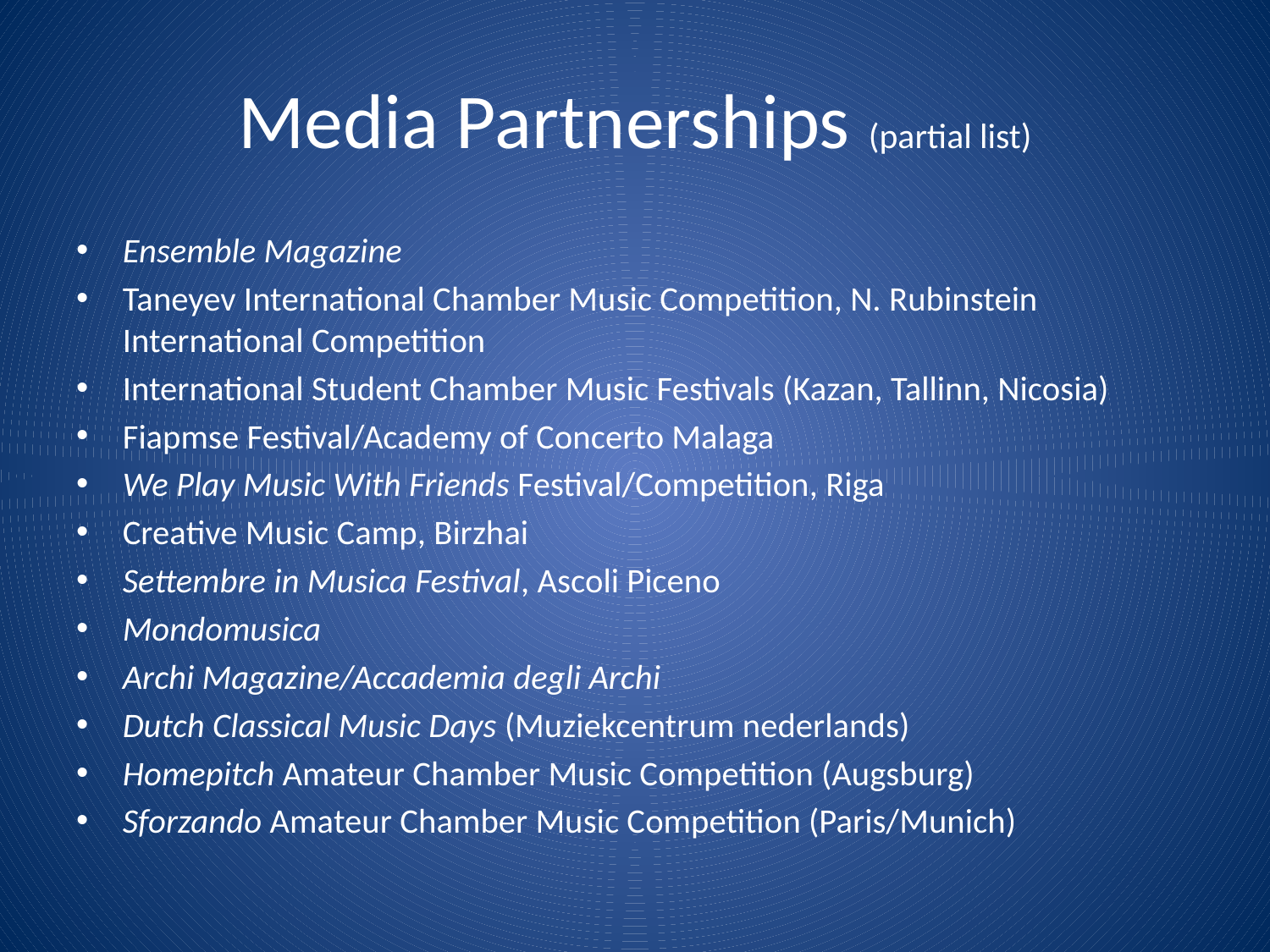

# Media Partnerships (partial list)
Ensemble Magazine
Taneyev International Chamber Music Competition, N. Rubinstein International Competition
International Student Chamber Music Festivals (Kazan, Tallinn, Nicosia)
Fiapmse Festival/Academy of Concerto Malaga
We Play Music With Friends Festival/Competition, Riga
Creative Music Camp, Birzhai
Settembre in Musica Festival, Ascoli Piceno
Mondomusica
Archi Magazine/Accademia degli Archi
Dutch Classical Music Days (Muziekcentrum nederlands)
Homepitch Amateur Chamber Music Competition (Augsburg)
Sforzando Amateur Chamber Music Competition (Paris/Munich)